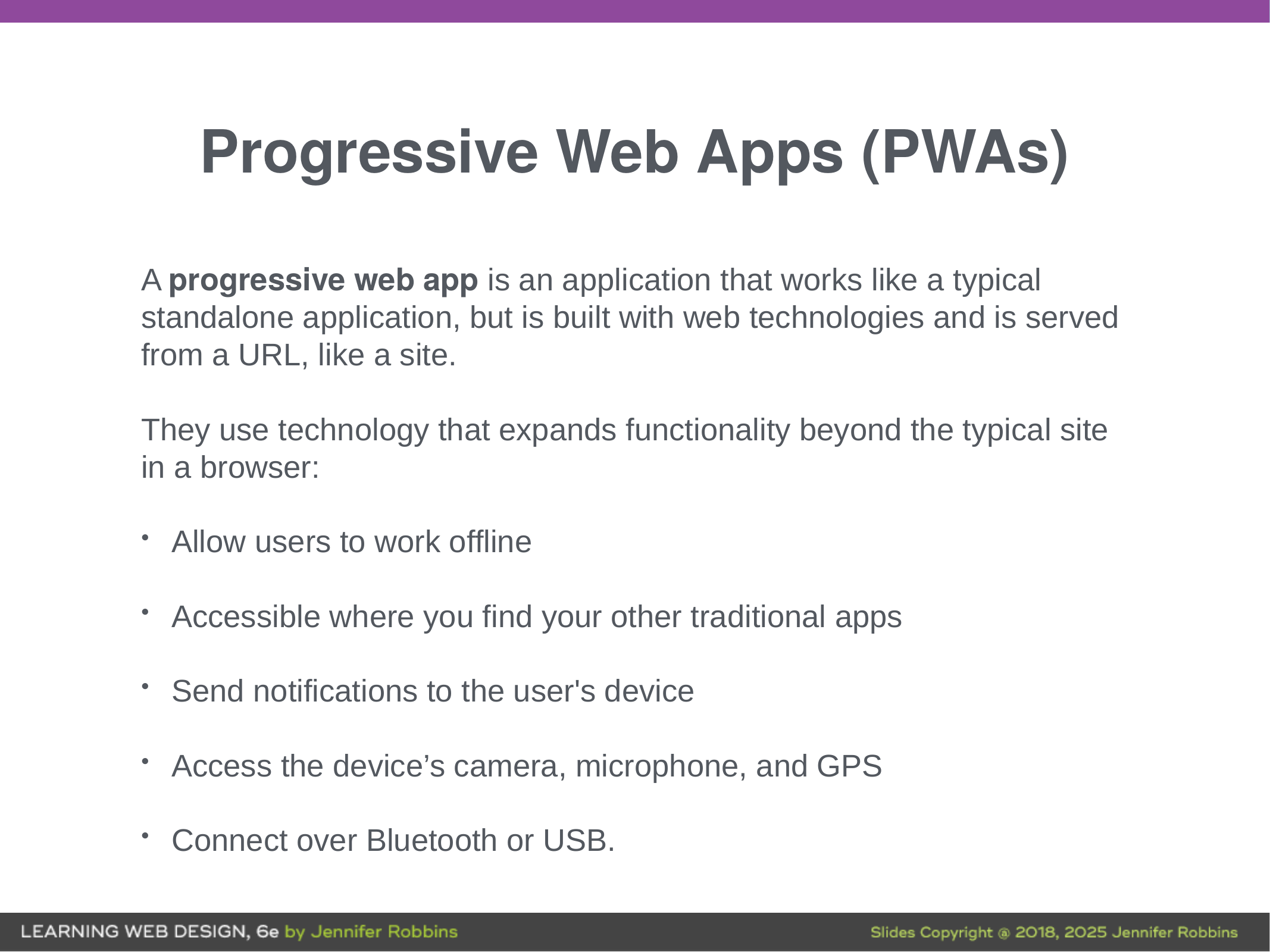

# Progressive Web Apps (PWAs)
A progressive web app is an application that works like a typical standalone application, but is built with web technologies and is served from a URL, like a site.
They use technology that expands functionality beyond the typical site in a browser:
Allow users to work offline
Accessible where you find your other traditional apps
Send notifications to the user's device
Access the device’s camera, microphone, and GPS
Connect over Bluetooth or USB.